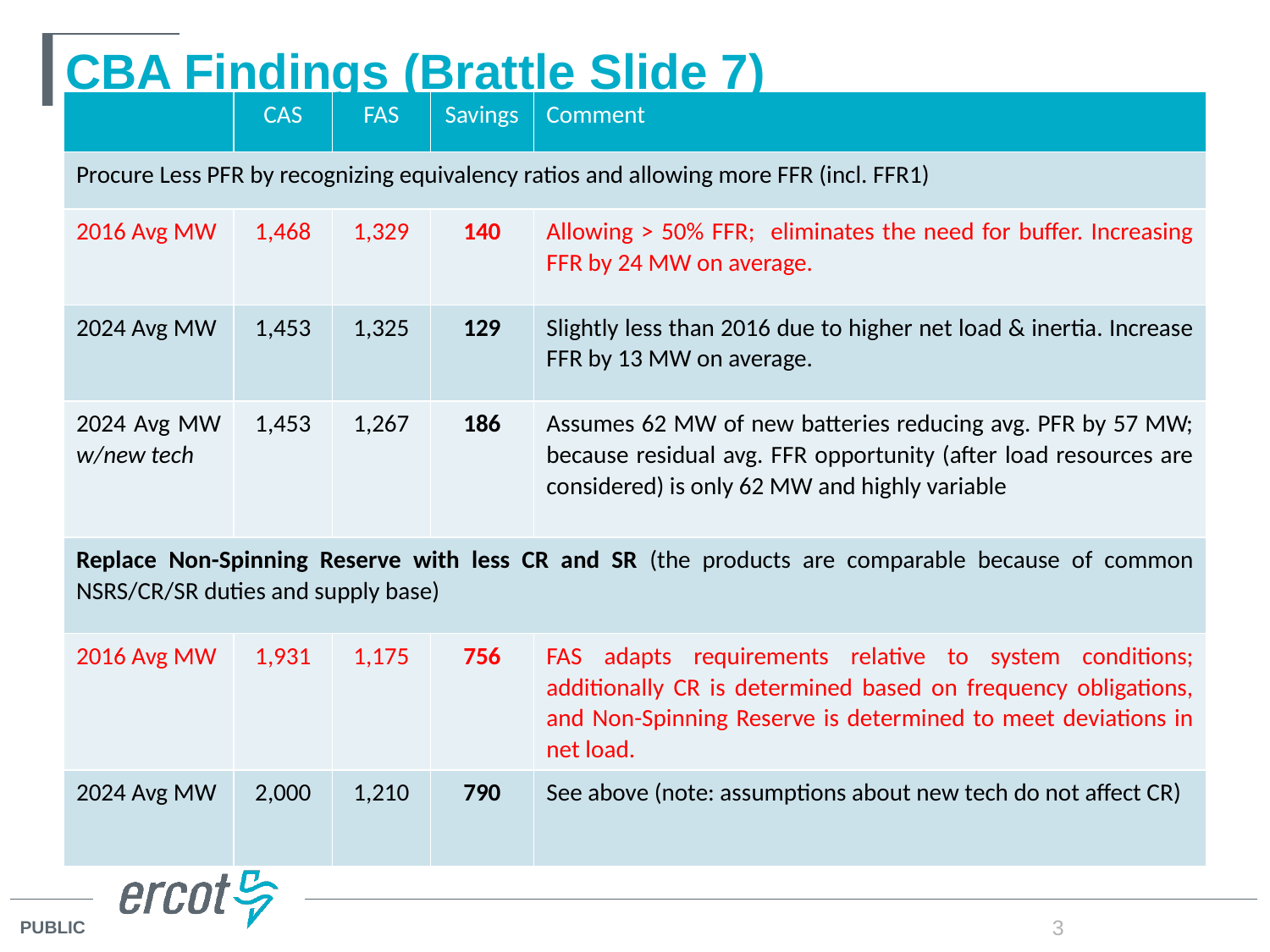

# CBA Findings (Brattle Slide 7)
|  | CAS | FAS | Savings | Comment |
| --- | --- | --- | --- | --- |
| Procure Less PFR by recognizing equivalency ratios and allowing more FFR (incl. FFR1) |  |  |  |  |
| 2016 Avg MW | 1,468 | 1,329 | 140 | Allowing > 50% FFR; eliminates the need for buffer. Increasing FFR by 24 MW on average. |
| 2024 Avg MW | 1,453 | 1,325 | 129 | Slightly less than 2016 due to higher net load & inertia. Increase FFR by 13 MW on average. |
| 2024 Avg MW w/new tech | 1,453 | 1,267 | 186 | Assumes 62 MW of new batteries reducing avg. PFR by 57 MW; because residual avg. FFR opportunity (after load resources are considered) is only 62 MW and highly variable |
| Replace Non-Spinning Reserve with less CR and SR (the products are comparable because of common NSRS/CR/SR duties and supply base) |  |  |  |  |
| 2016 Avg MW | 1,931 | 1,175 | 756 | FAS adapts requirements relative to system conditions; additionally CR is determined based on frequency obligations, and Non-Spinning Reserve is determined to meet deviations in net load. |
| 2024 Avg MW | 2,000 | 1,210 | 790 | See above (note: assumptions about new tech do not affect CR) |
3